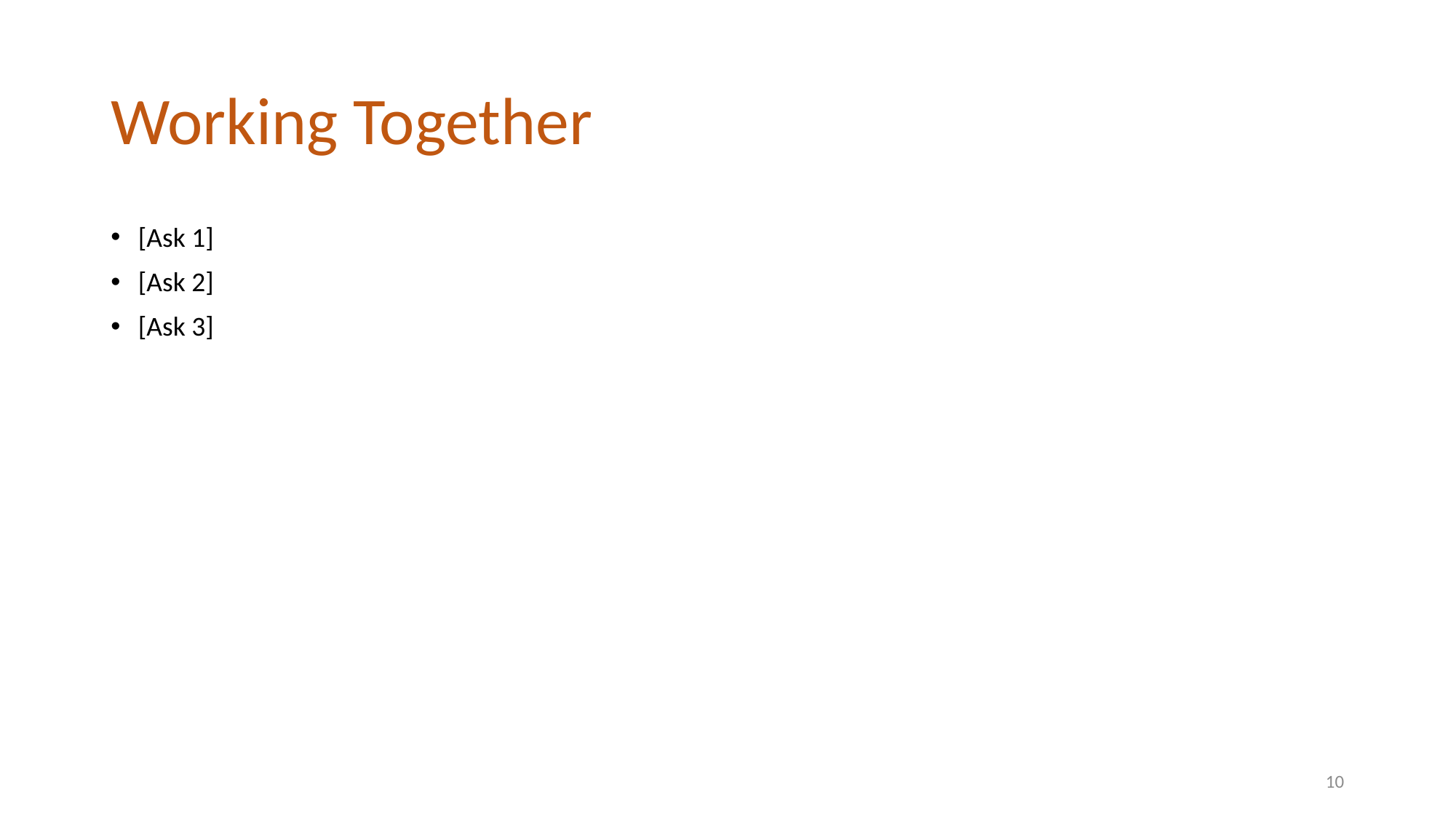

# Working Together
[Ask 1]
[Ask 2]
[Ask 3]
10